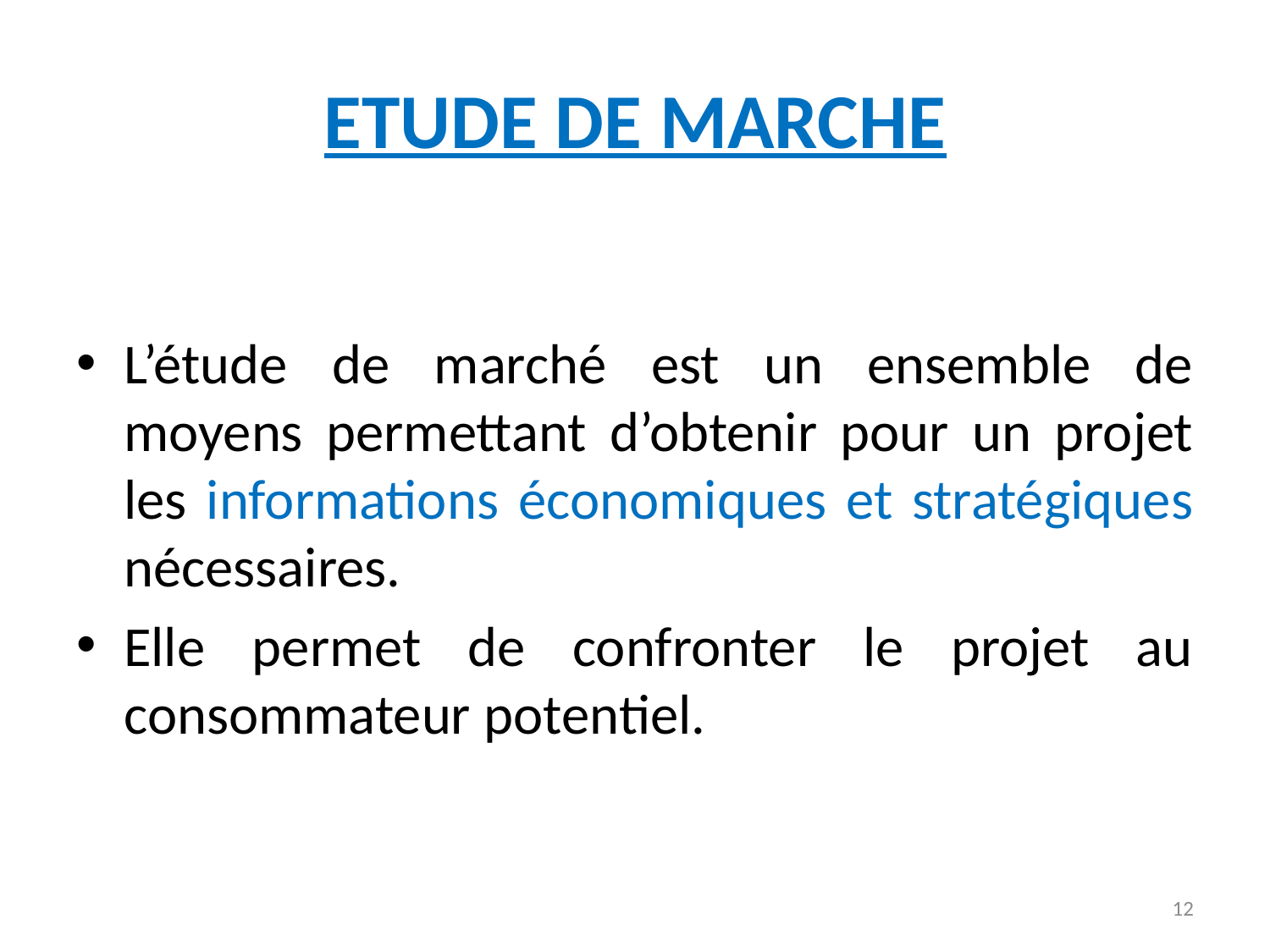

# ETUDE DE MARCHE
L’étude de marché est un ensemble de moyens permettant d’obtenir pour un projet les informations économiques et stratégiques nécessaires.
Elle permet de confronter le projet au consommateur potentiel.
12